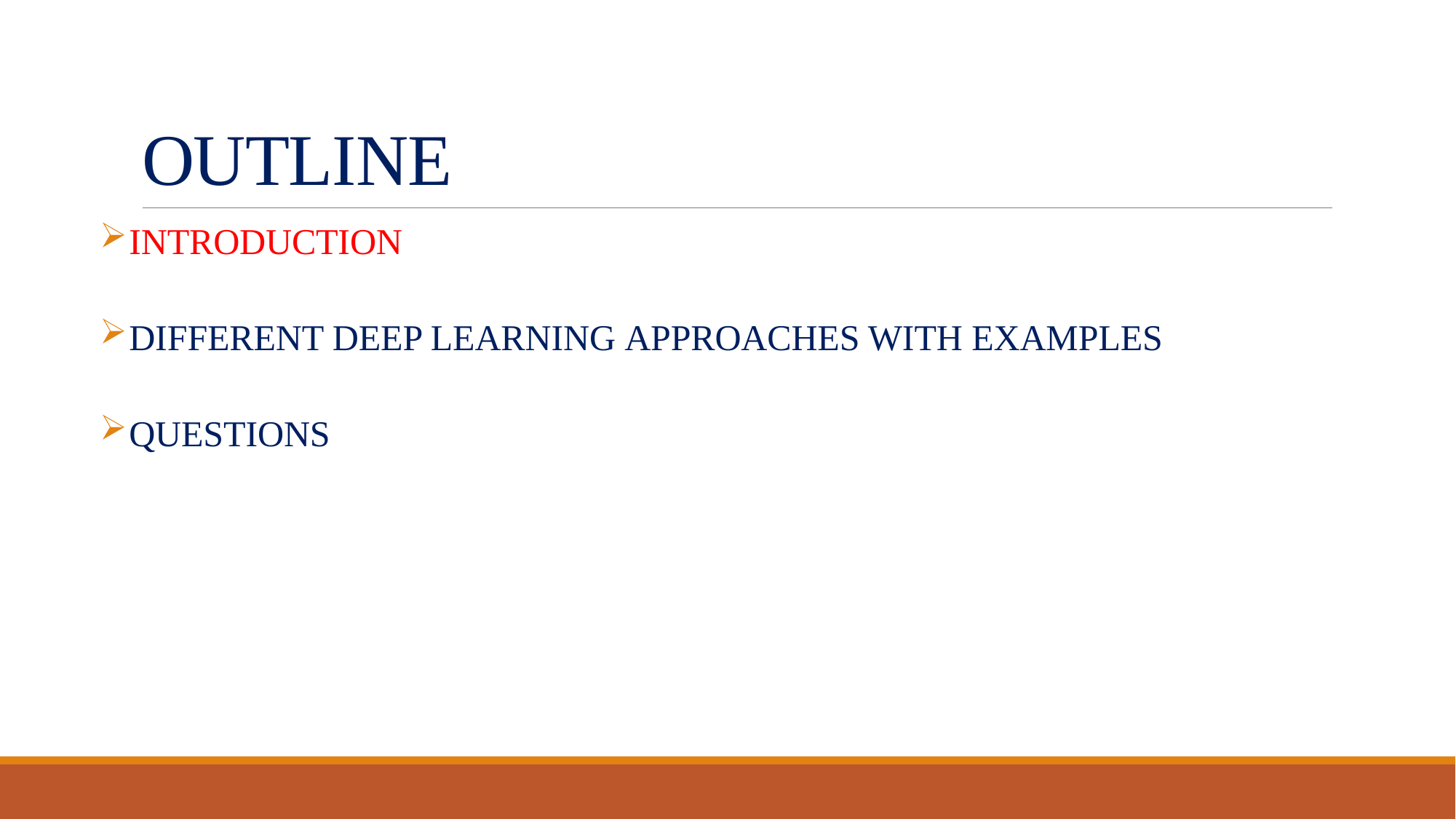

# OUTLINE
INTRODUCTION

DIFFERENT DEEP LEARNING APPROACHES WITH EXAMPLES

QUESTIONS